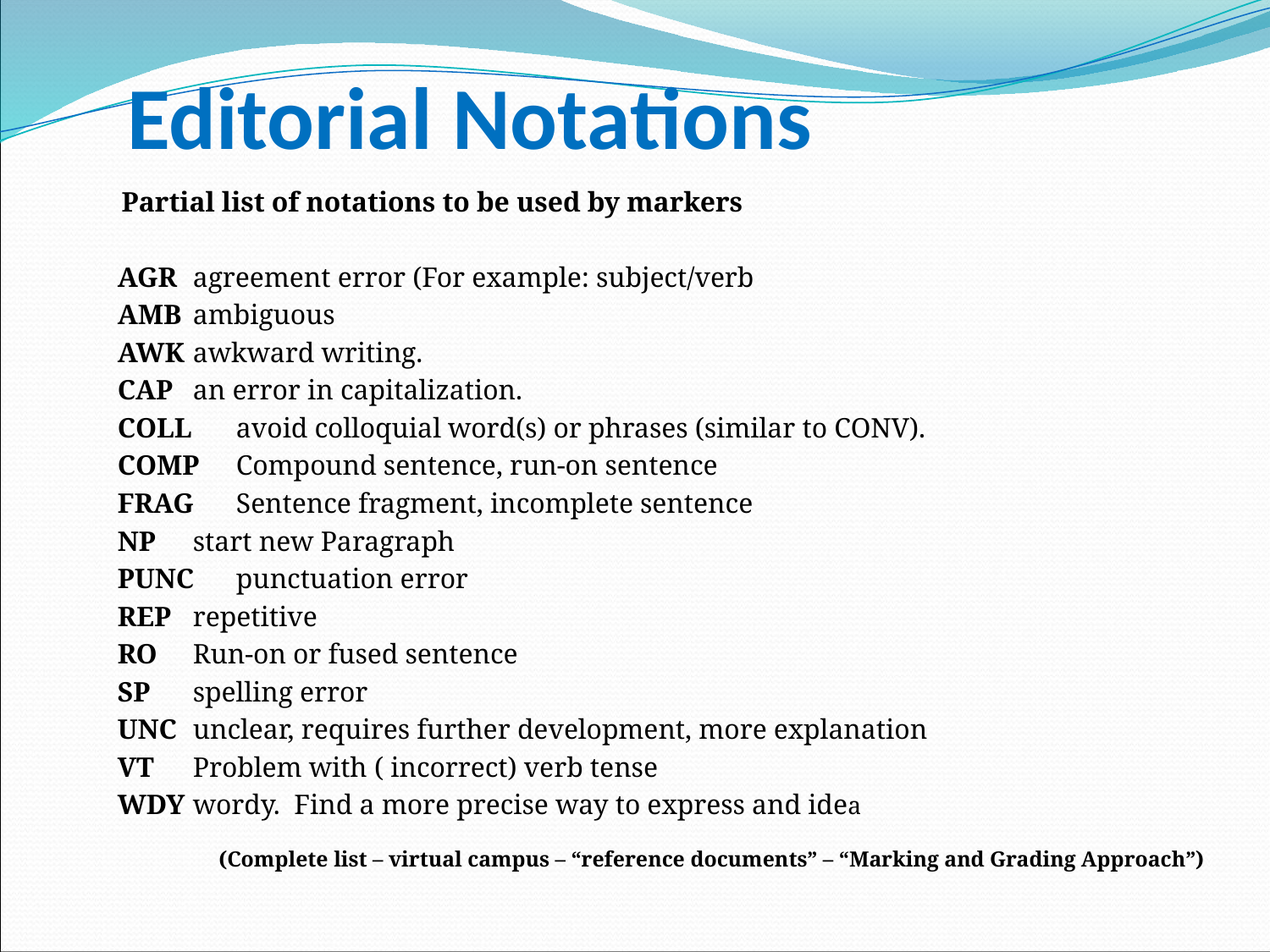

# Editorial Notations
 Partial list of notations to be used by markers

AGR 		agreement error (For example: subject/verb
AMB 		ambiguous
AWK 		awkward writing.
CAP 		an error in capitalization.
COLL 		avoid colloquial word(s) or phrases (similar to CONV).
COMP 		Compound sentence, run-on sentence
FRAG		Sentence fragment, incomplete sentence
NP			start new Paragraph
PUNC		punctuation error
REP		repetitive
RO			Run-on or fused sentence
SP			spelling error
UNC		unclear, requires further development, more explanation
VT			Problem with ( incorrect) verb tense
WDY		wordy.  Find a more precise way to express and idea

	(Complete list – virtual campus – “reference documents” – “Marking and Grading Approach”)